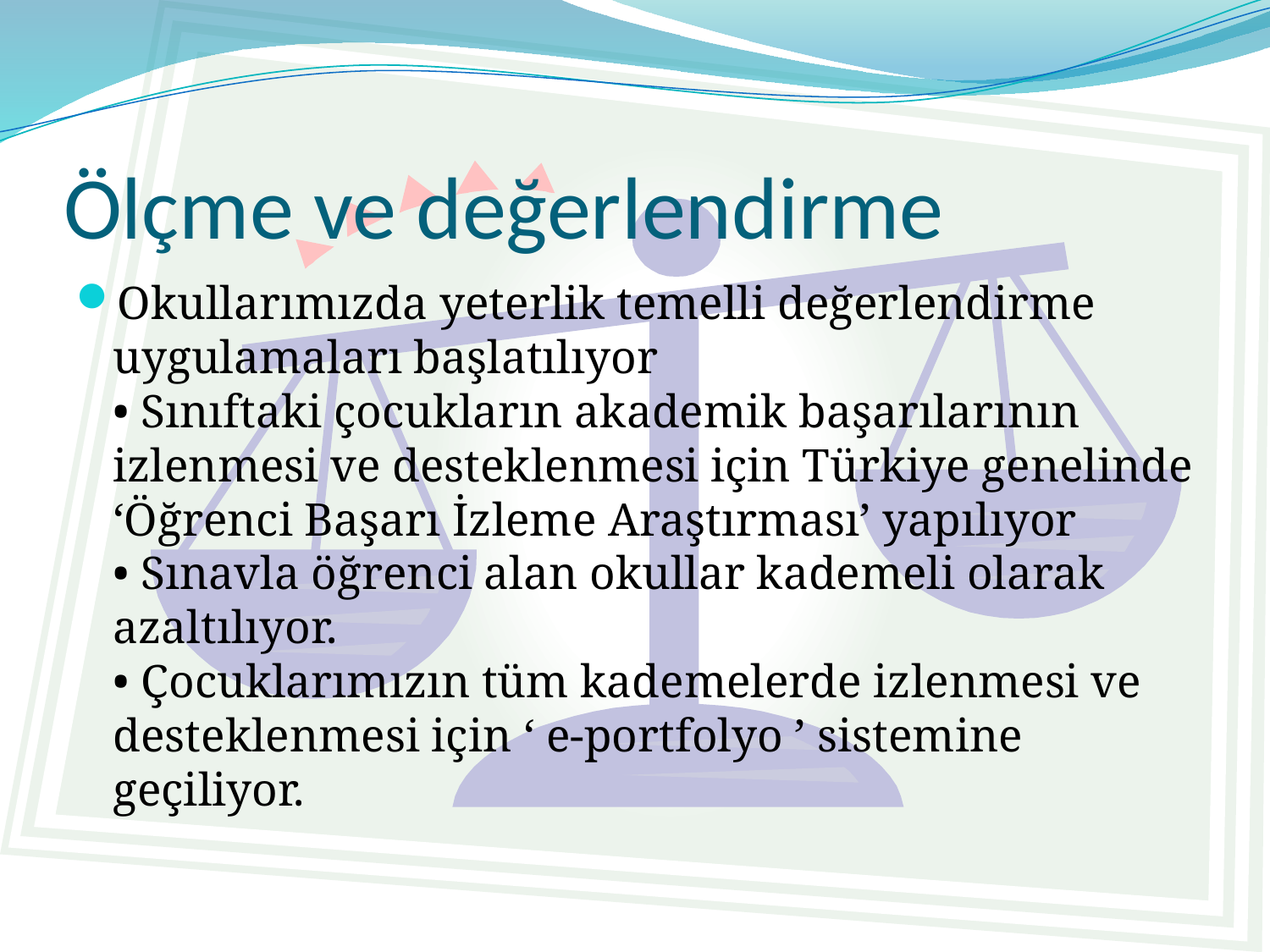

# Ölçme ve değerlendirme
Okullarımızda yeterlik temelli değerlendirme uygulamaları başlatılıyor
• Sınıftaki çocukların akademik başarılarının izlenmesi ve desteklenmesi için Türkiye genelinde ‘Öğrenci Başarı İzleme Araştırması’ yapılıyor
• Sınavla öğrenci alan okullar kademeli olarak azaltılıyor.
• Çocuklarımızın tüm kademelerde izlenmesi ve desteklenmesi için ‘ e-portfolyo ’ sistemine geçiliyor.